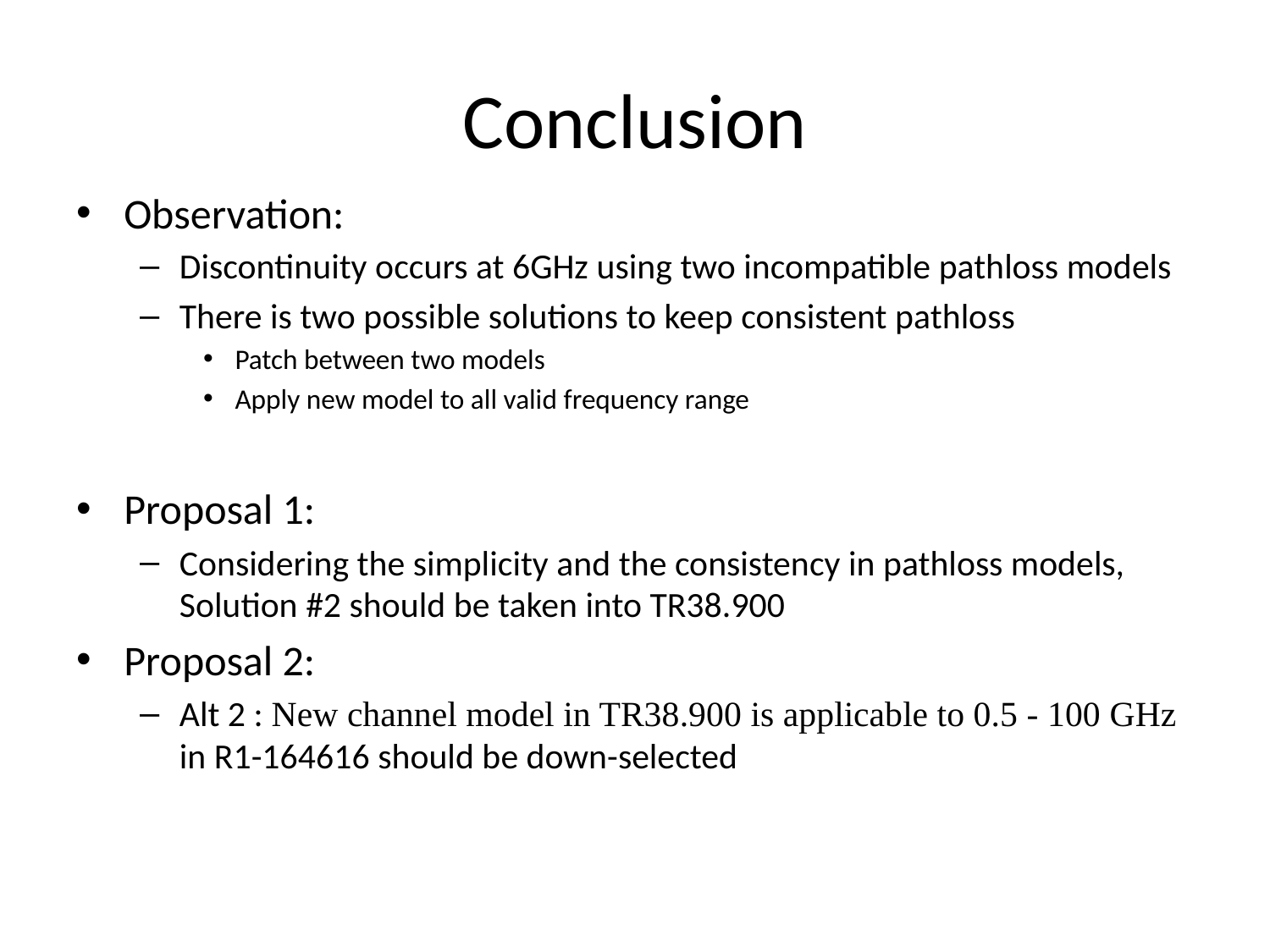

# Conclusion
Observation:
Discontinuity occurs at 6GHz using two incompatible pathloss models
There is two possible solutions to keep consistent pathloss
Patch between two models
Apply new model to all valid frequency range

Proposal 1:
Considering the simplicity and the consistency in pathloss models,
Solution #2 should be taken into TR38.900
Proposal 2:
Alt 2 : New channel model in TR38.900 is applicable to 0.5 - 100 GHz in R1-164616 should be down-selected